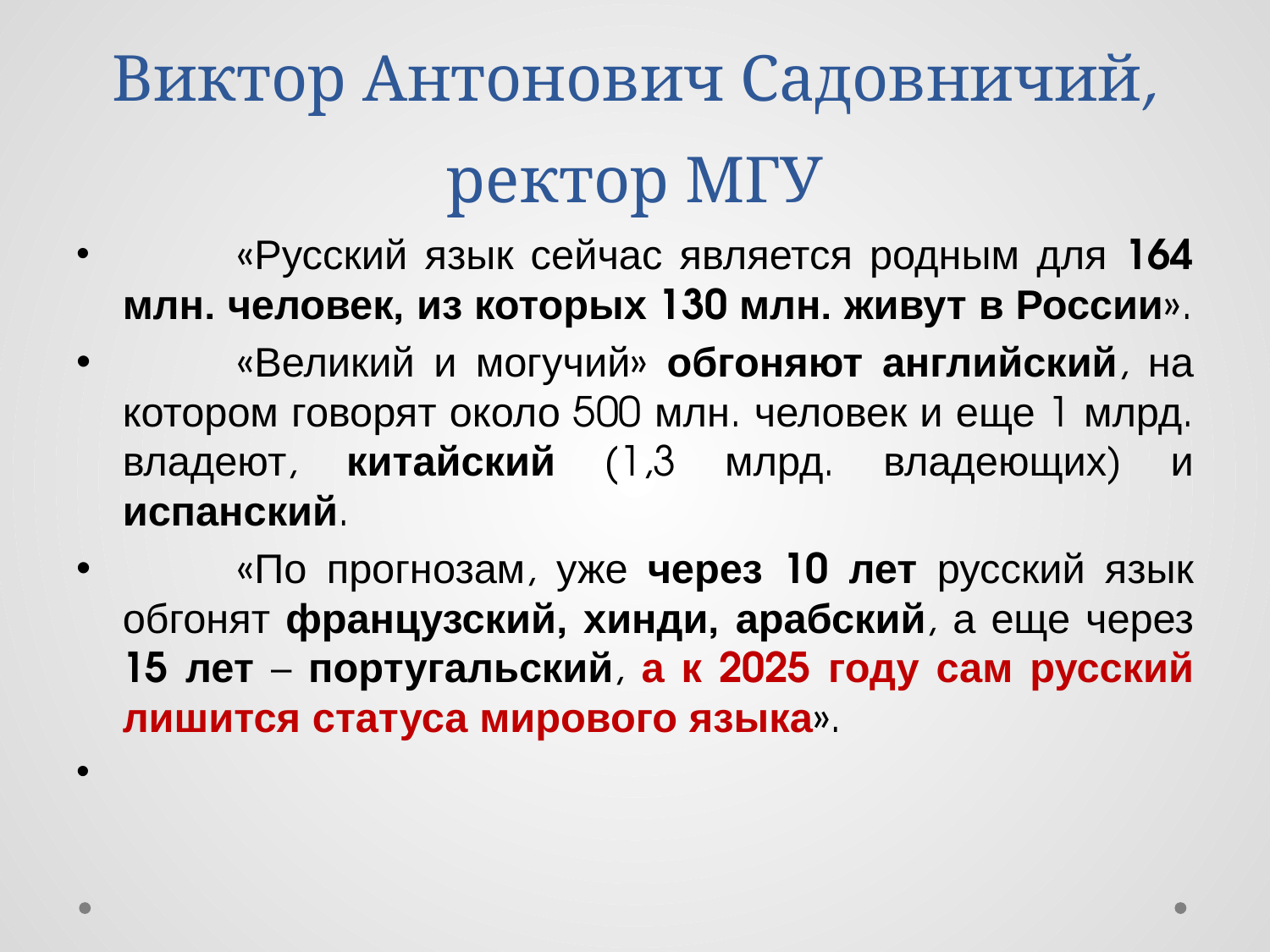

# Виктор Антонович Садовничий, ректор МГУ
	«Русский язык сейчас является родным для 164 млн. человек, из которых 130 млн. живут в России».
	«Великий и могучий» обгоняют английский, на котором говорят около 500 млн. человек и еще 1 млрд. владеют, китайский (1,3 млрд. владеющих) и испанский.
	«По прогнозам, уже через 10 лет русский язык обгонят французский, хинди, арабский, а еще через 15 лет – португальский, а к 2025 году сам русский лишится статуса мирового языка».